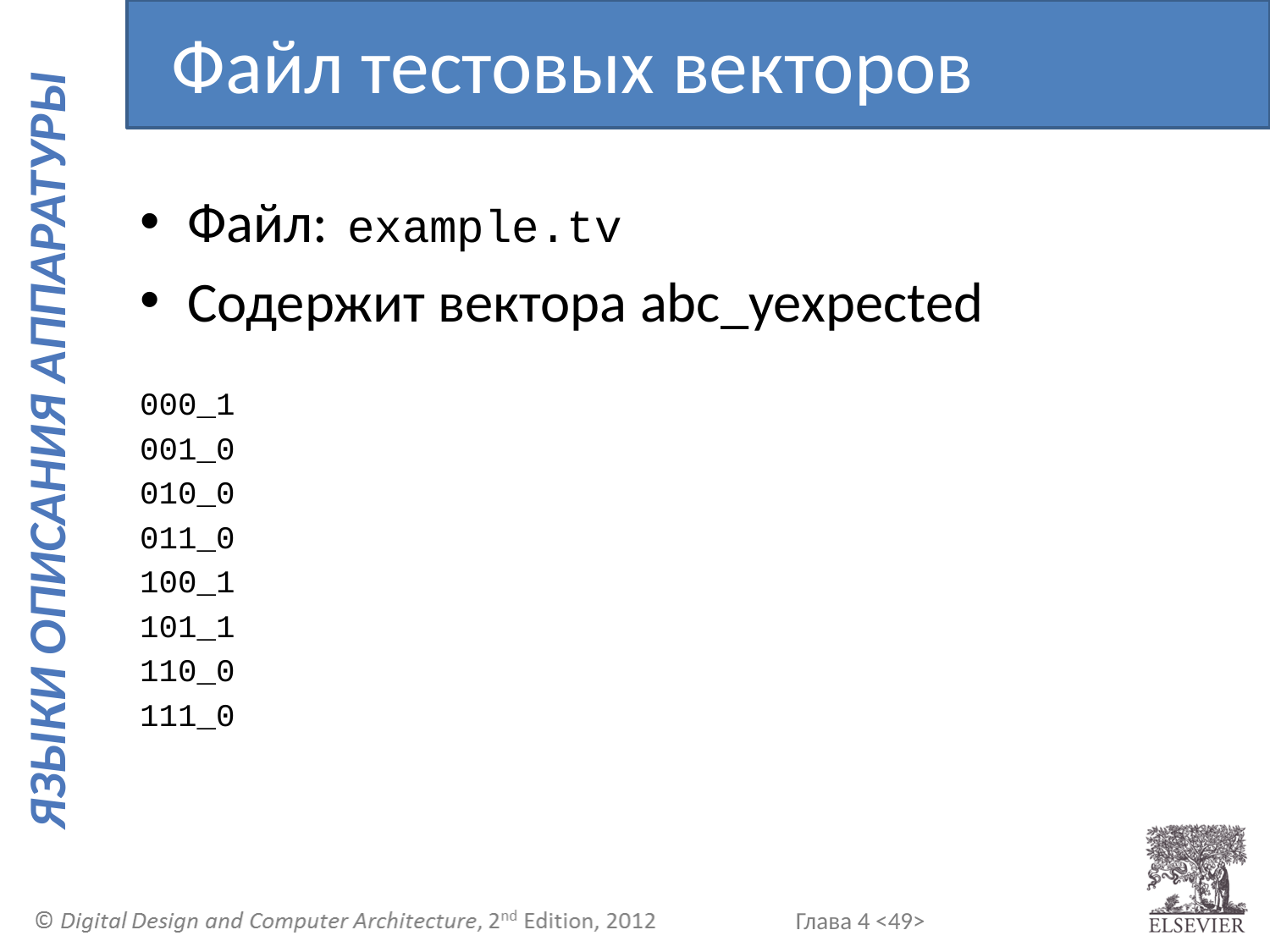

Файл тестовых векторов

Файл: example.tv
Содержит вектора abc_yexpected

000_1
001_0
010_0
011_0
100_1
101_1
110_0
111_0